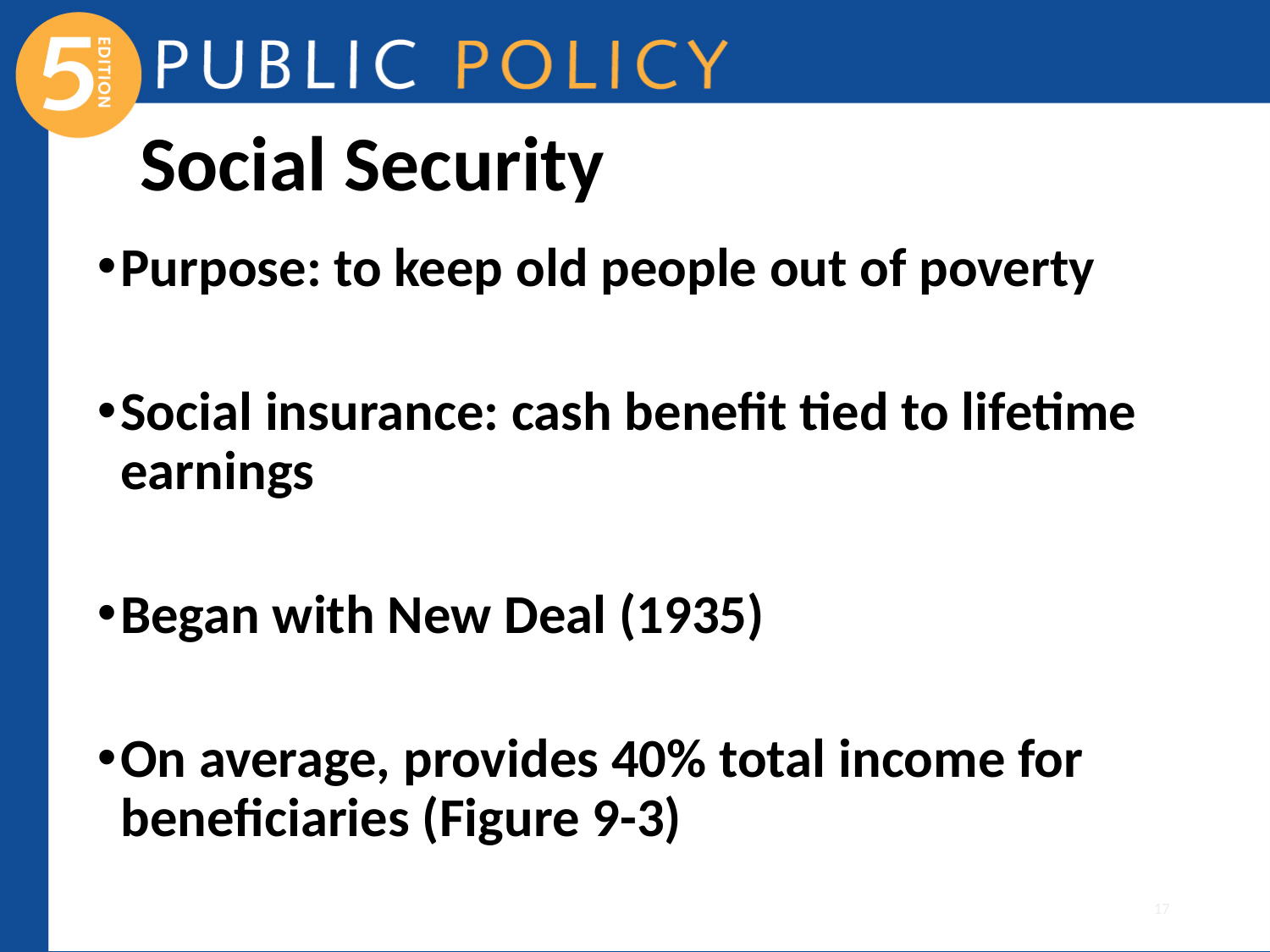

# Social Security
Purpose: to keep old people out of poverty

Social insurance: cash benefit tied to lifetime earnings

Began with New Deal (1935)

On average, provides 40% total income for beneficiaries (Figure 9-3)

17